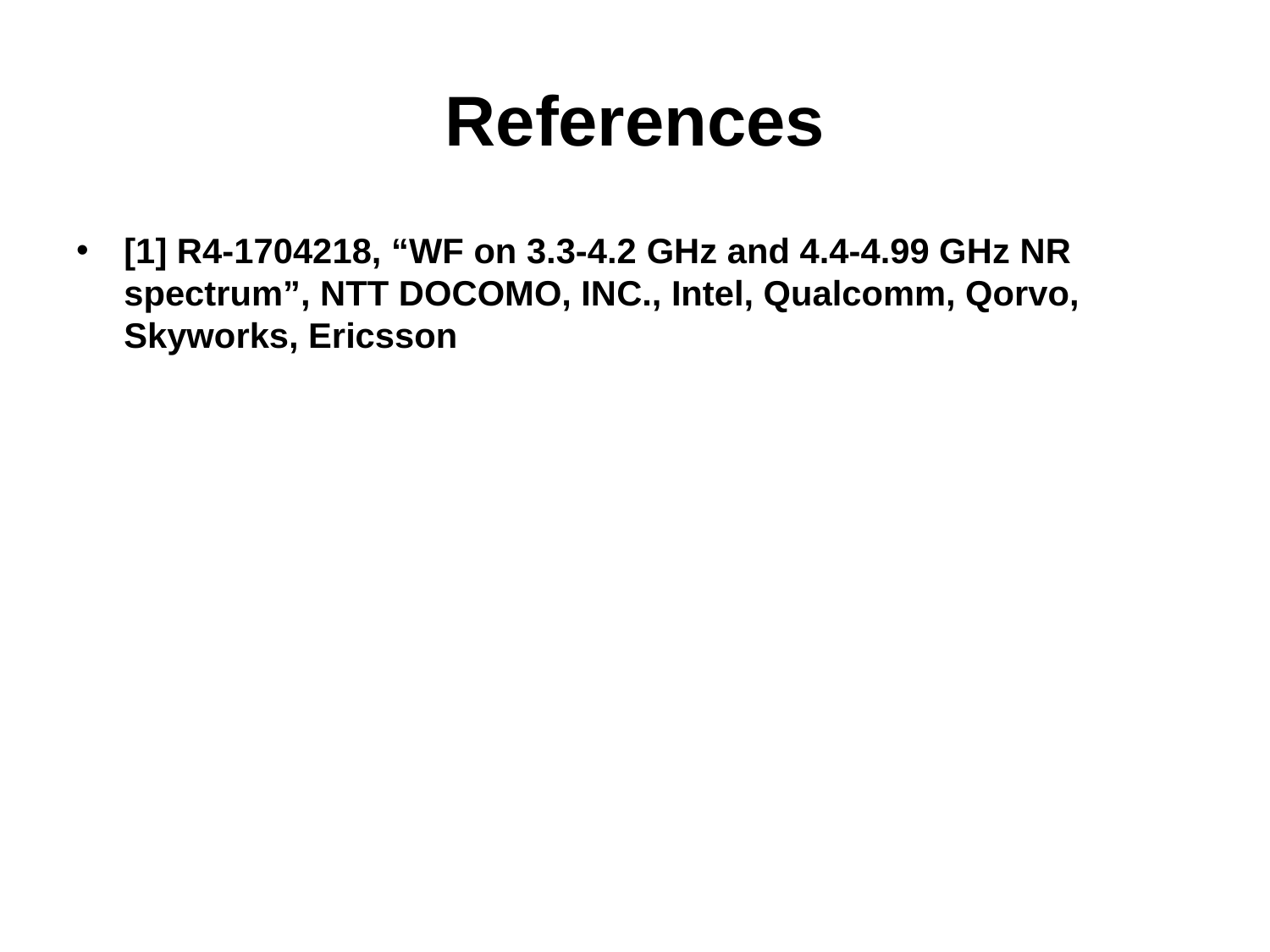

# References
[1] R4-1704218, “WF on 3.3-4.2 GHz and 4.4-4.99 GHz NR spectrum”, NTT DOCOMO, INC., Intel, Qualcomm, Qorvo, Skyworks, Ericsson